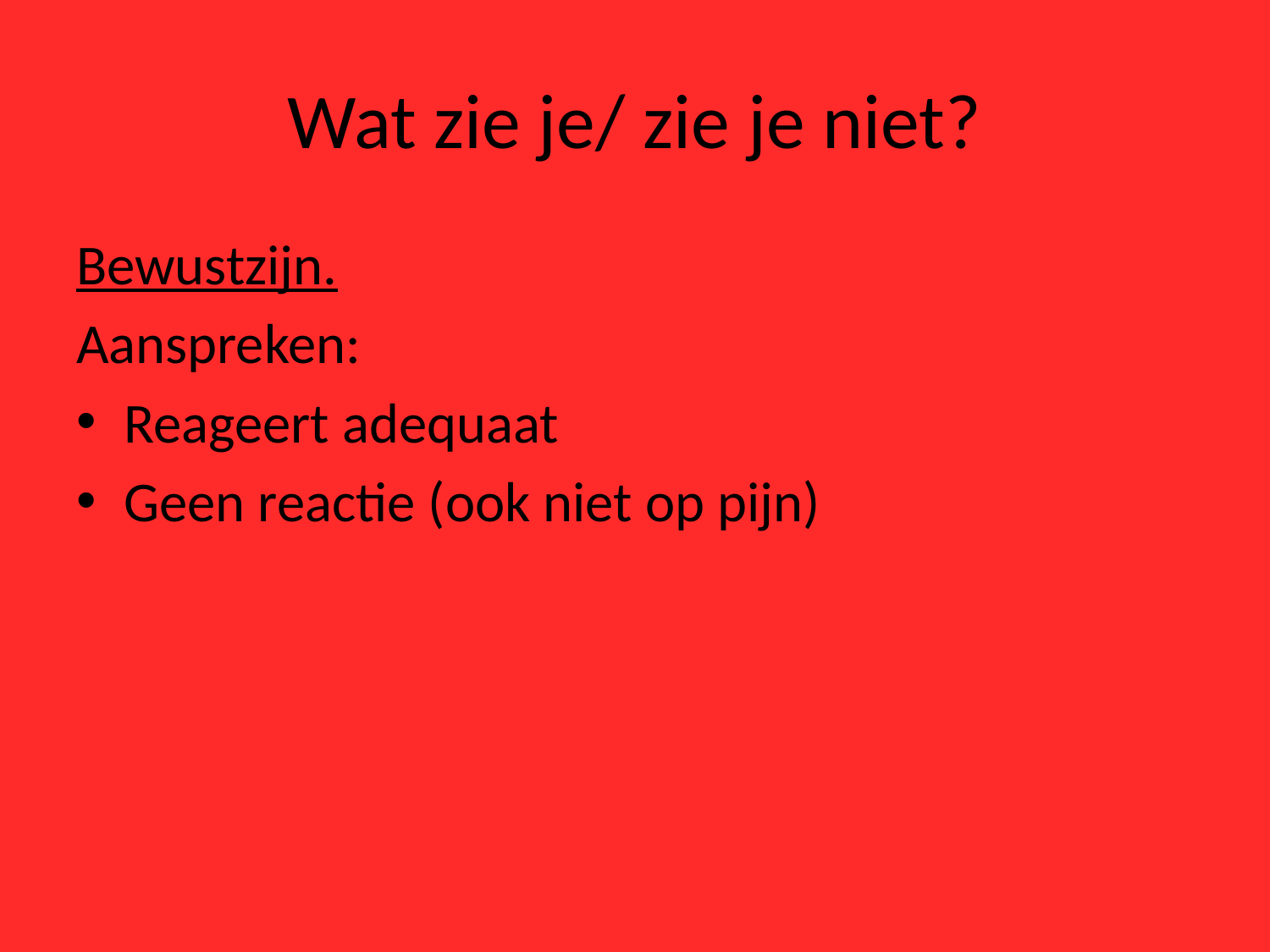

# Wat zie je/ zie je niet?
Bewustzijn.
Aanspreken:
Reageert adequaat
Geen reactie (ook niet op pijn)